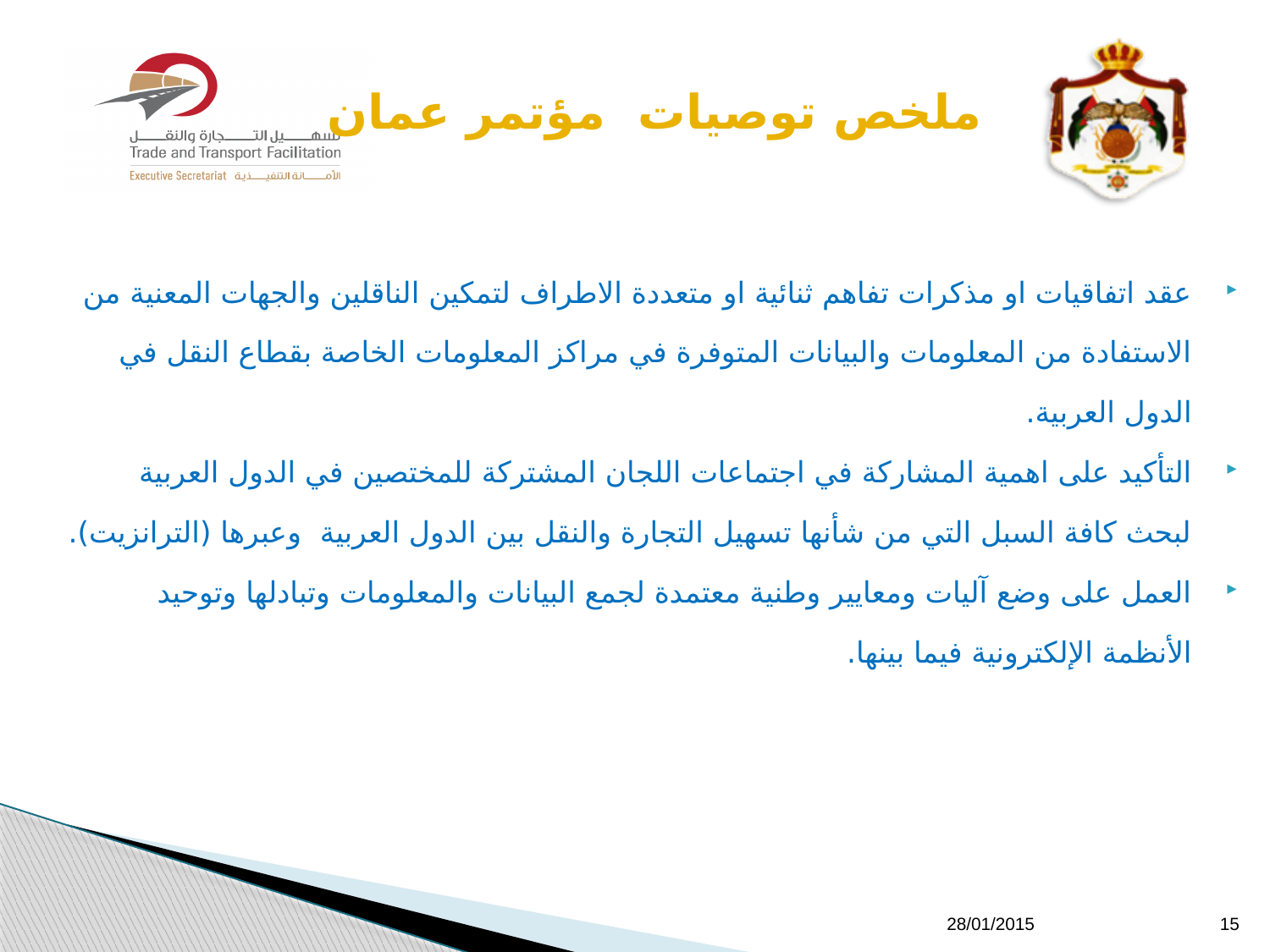

# ملخص توصيات  مؤتمر عمان
عقد اتفاقيات او مذكرات تفاهم ثنائية او متعددة الاطراف لتمكين الناقلين والجهات المعنية من الاستفادة من المعلومات والبيانات المتوفرة في مراكز المعلومات الخاصة بقطاع النقل في الدول العربية.
التأكيد على اهمية المشاركة في اجتماعات اللجان المشتركة للمختصين في الدول العربية لبحث كافة السبل التي من شأنها تسهيل التجارة والنقل بين الدول العربية  وعبرها (الترانزيت).
العمل على وضع آليات ومعايير وطنية معتمدة لجمع البيانات والمعلومات وتبادلها وتوحيد الأنظمة الإلكترونية فيما بينها.

28/01/2015
15